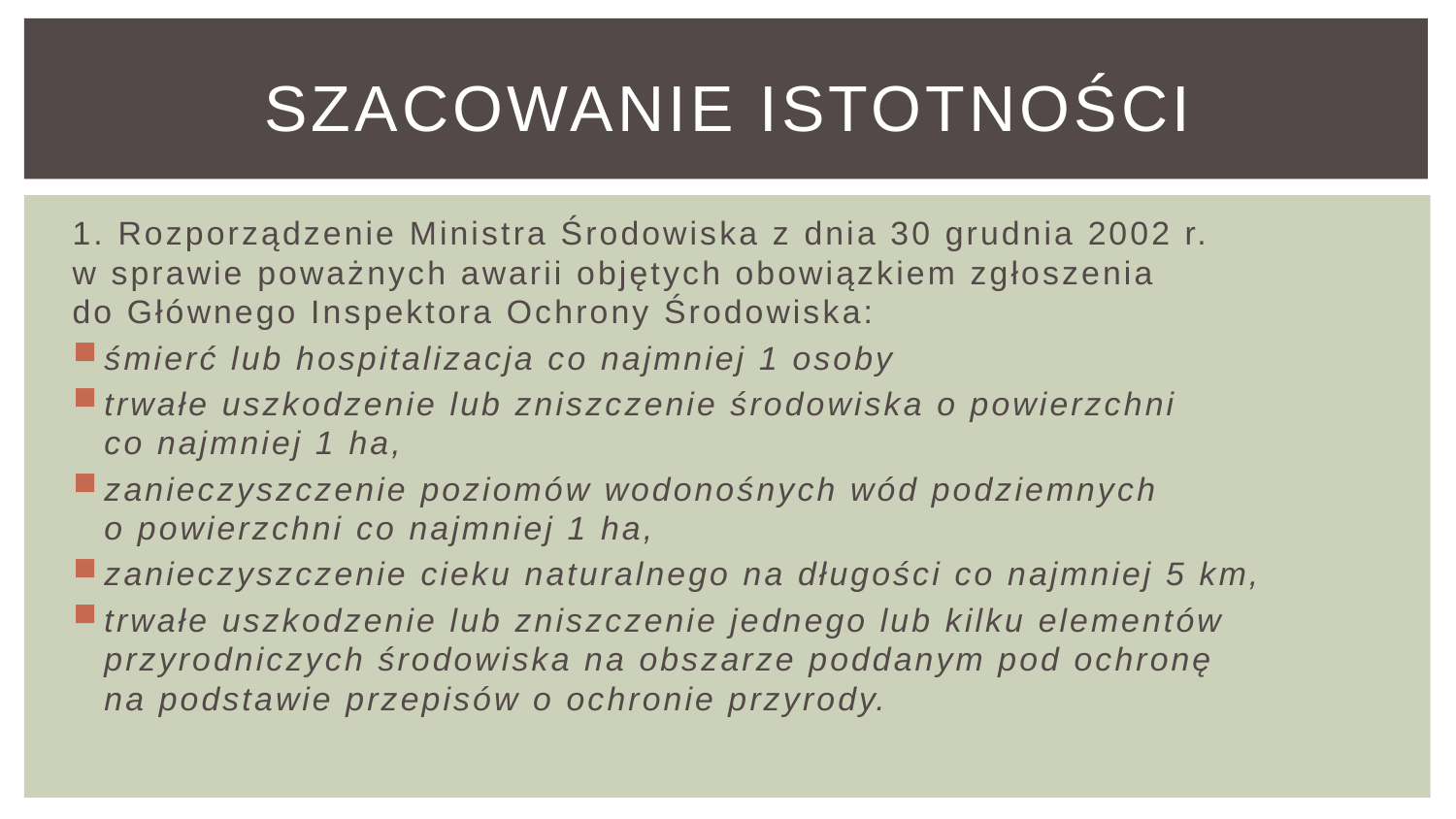

# Szacowanie istotności
1. Rozporządzenie Ministra Środowiska z dnia 30 grudnia 2002 r.
w sprawie poważnych awarii objętych obowiązkiem zgłoszenia
do Głównego Inspektora Ochrony Środowiska:
śmierć lub hospitalizacja co najmniej 1 osoby
trwałe uszkodzenie lub zniszczenie środowiska o powierzchni
co najmniej 1 ha,
zanieczyszczenie poziomów wodonośnych wód podziemnych
o powierzchni co najmniej 1 ha,
zanieczyszczenie cieku naturalnego na długości co najmniej 5 km,
trwałe uszkodzenie lub zniszczenie jednego lub kilku elementów przyrodniczych środowiska na obszarze poddanym pod ochronę
na podstawie przepisów o ochronie przyrody.